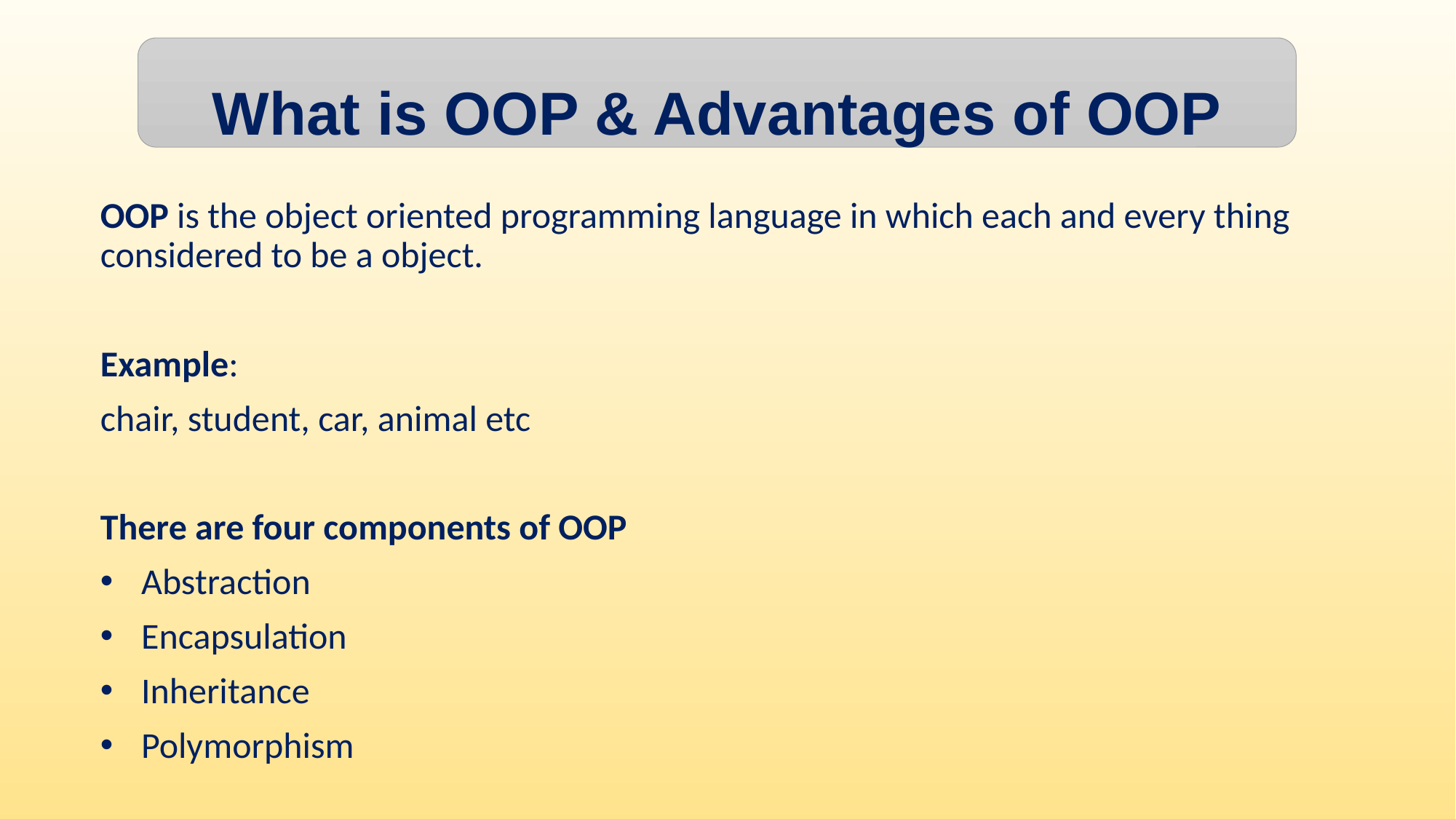

What is OOP & Advantages of OOP
OOP is the object oriented programming language in which each and every thing considered to be a object.

Example:
chair, student, car, animal etc

There are four components of OOP
Abstraction
Encapsulation
Inheritance
Polymorphism